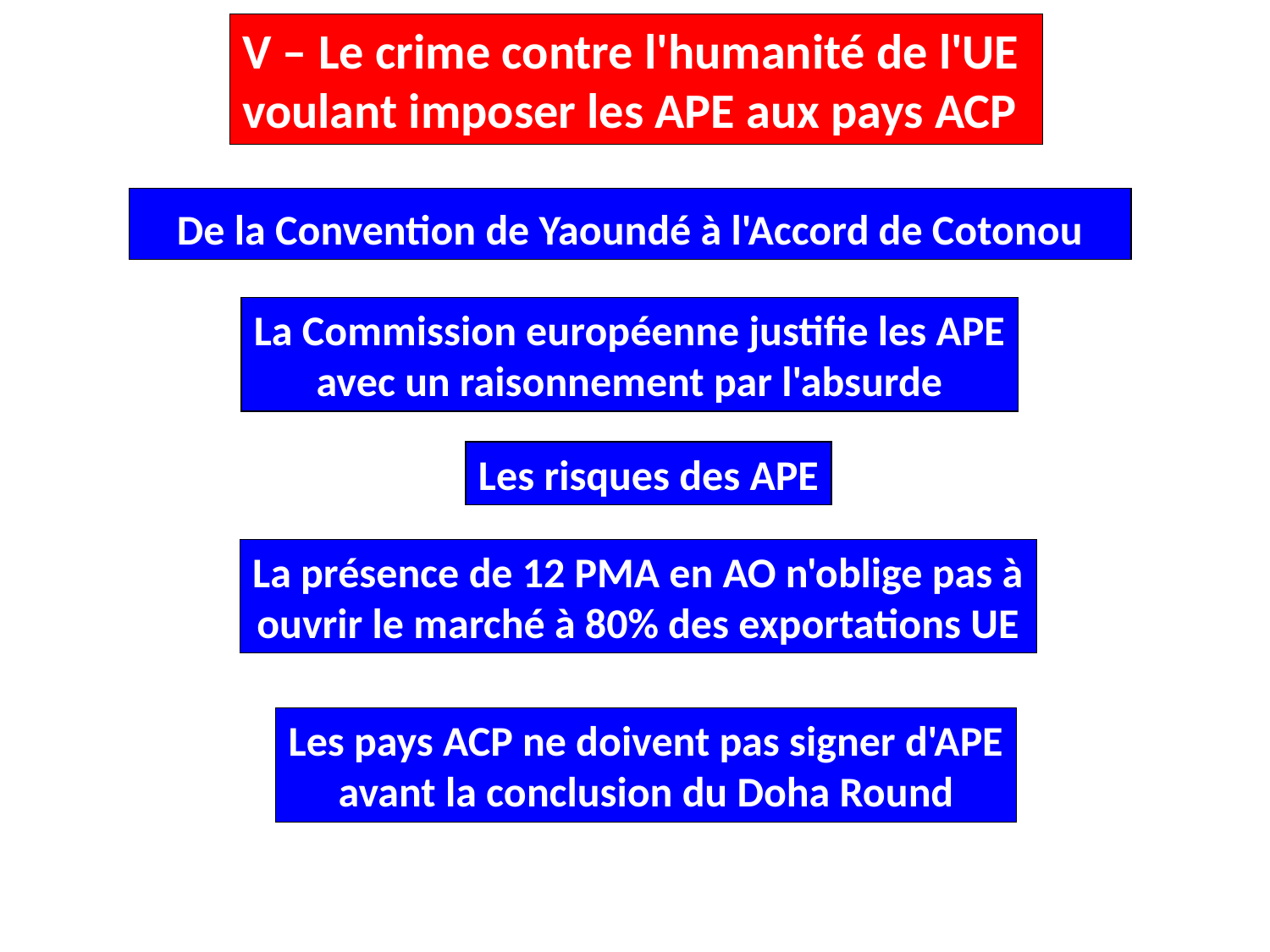

V – Le crime contre l'humanité de l'UE
voulant imposer les APE aux pays ACP
De la Convention de Yaoundé à l'Accord de Cotonou
La Commission européenne justifie les APE
avec un raisonnement par l'absurde
Les risques des APE
La présence de 12 PMA en AO n'oblige pas à
ouvrir le marché à 80% des exportations UE
Les pays ACP ne doivent pas signer d'APE
avant la conclusion du Doha Round